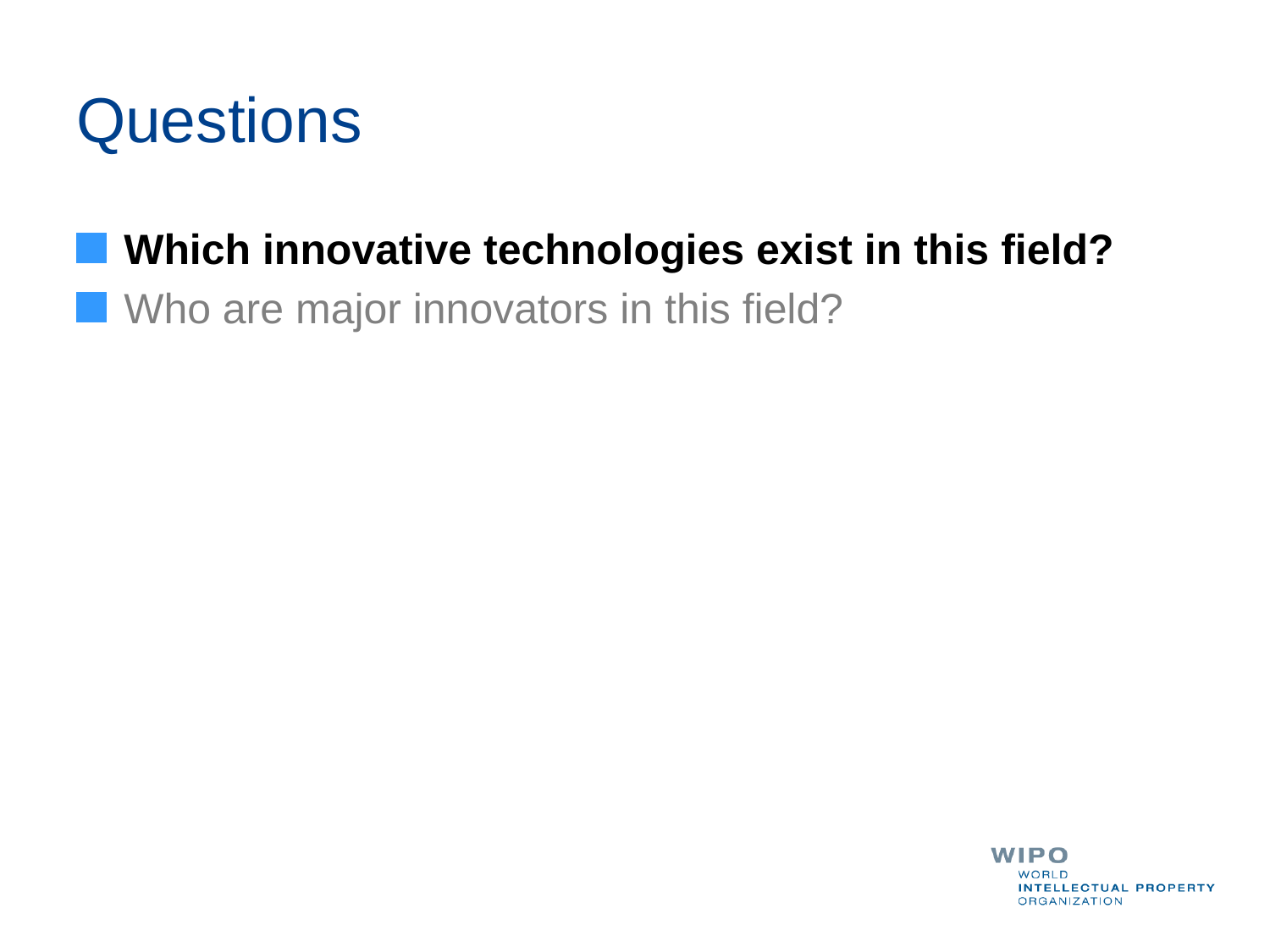

# Questions
Which innovative technologies exist in this field?
Who are major innovators in this field?